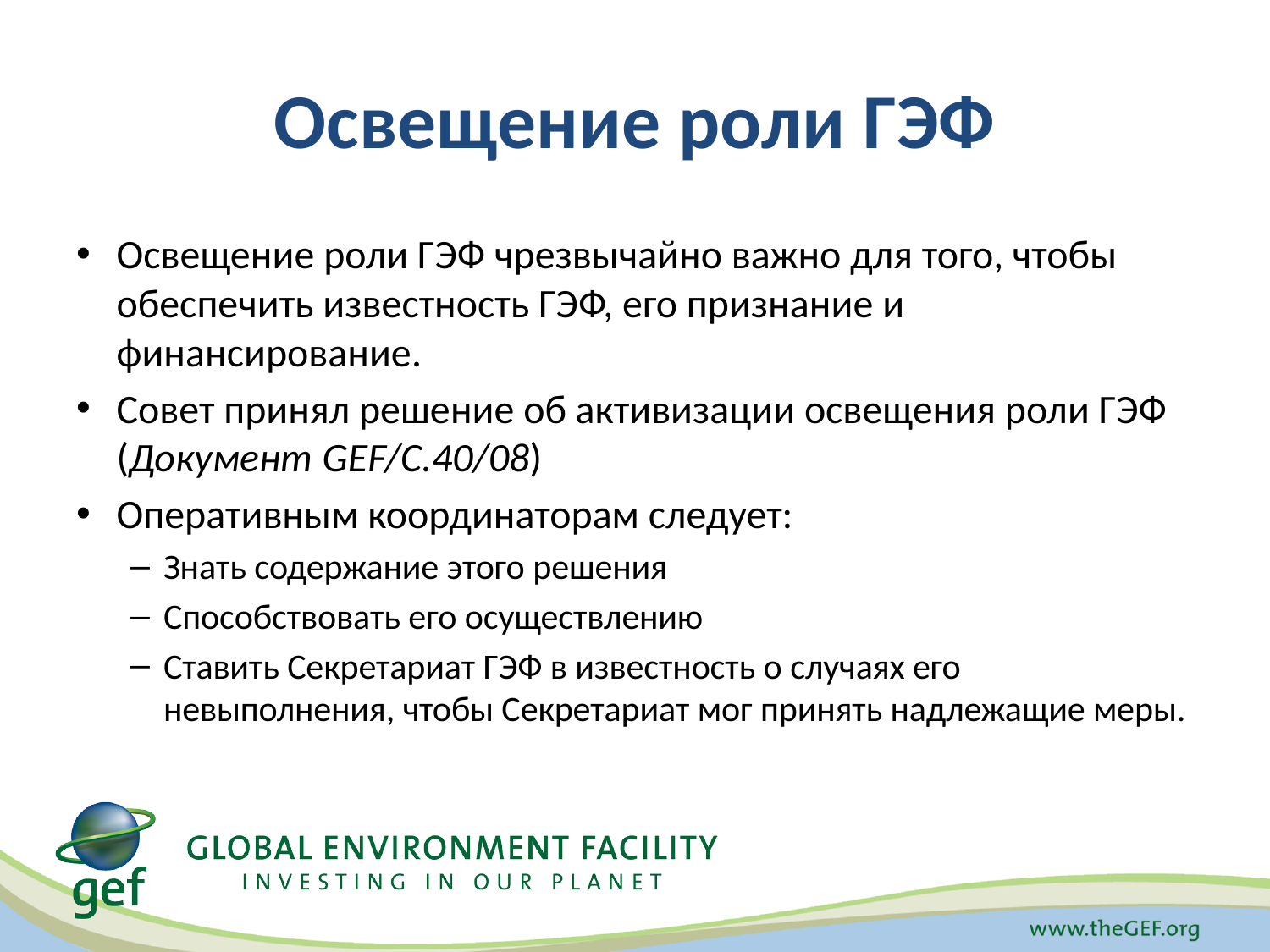

# Освещение роли ГЭФ
Освещение роли ГЭФ чрезвычайно важно для того, чтобы обеспечить известность ГЭФ, его признание и финансирование.
Совет принял решение об активизации освещения роли ГЭФ (Документ GEF/C.40/08)
Оперативным координаторам следует:
Знать содержание этого решения
Способствовать его осуществлению
Ставить Секретариат ГЭФ в известность о случаях его невыполнения, чтобы Секретариат мог принять надлежащие меры.